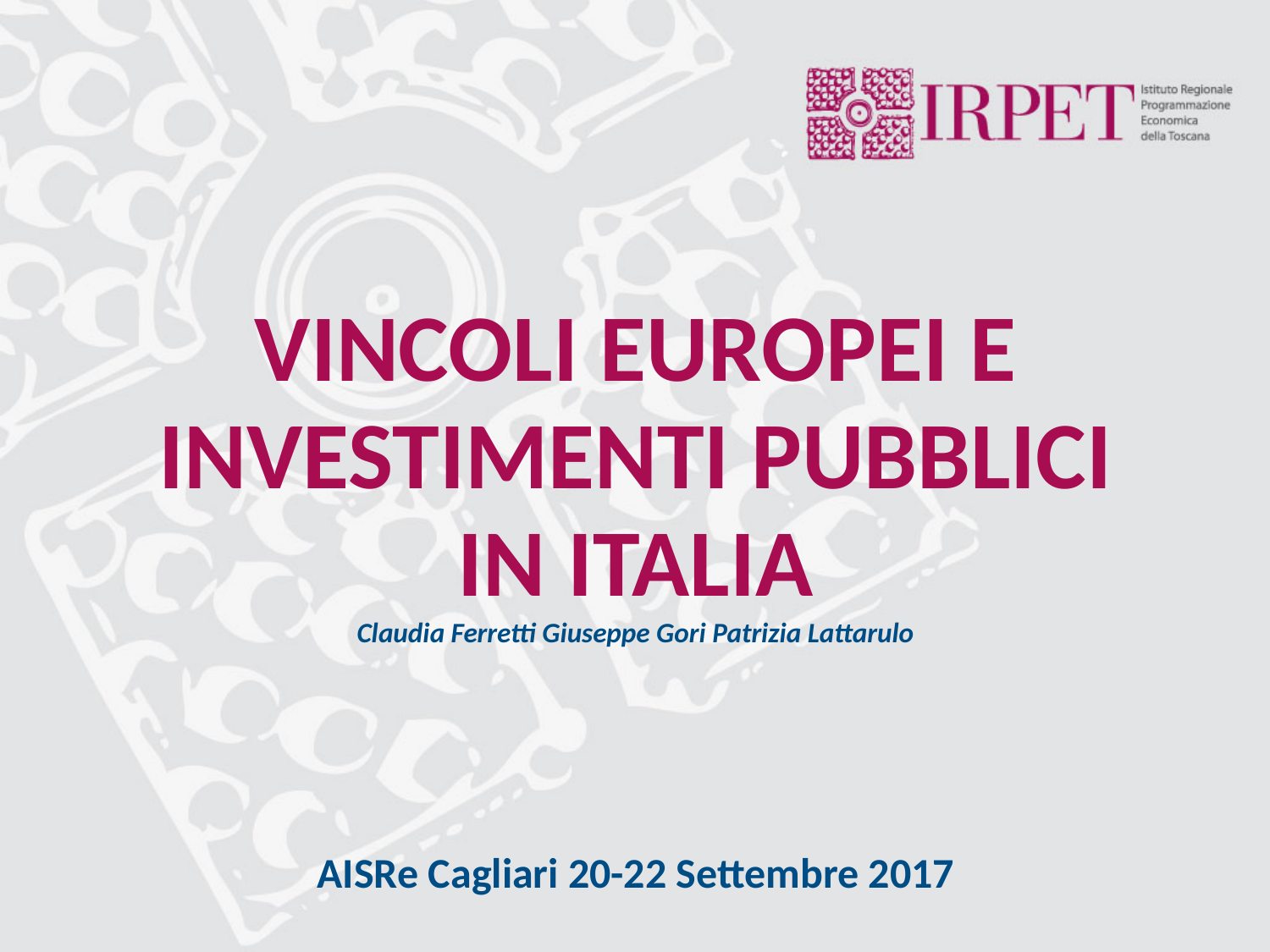

VINCOLI EUROPEI E INVESTIMENTI PUBBLICI IN ITALIA
Claudia Ferretti Giuseppe Gori Patrizia Lattarulo

AISRe Cagliari 20-22 Settembre 2017